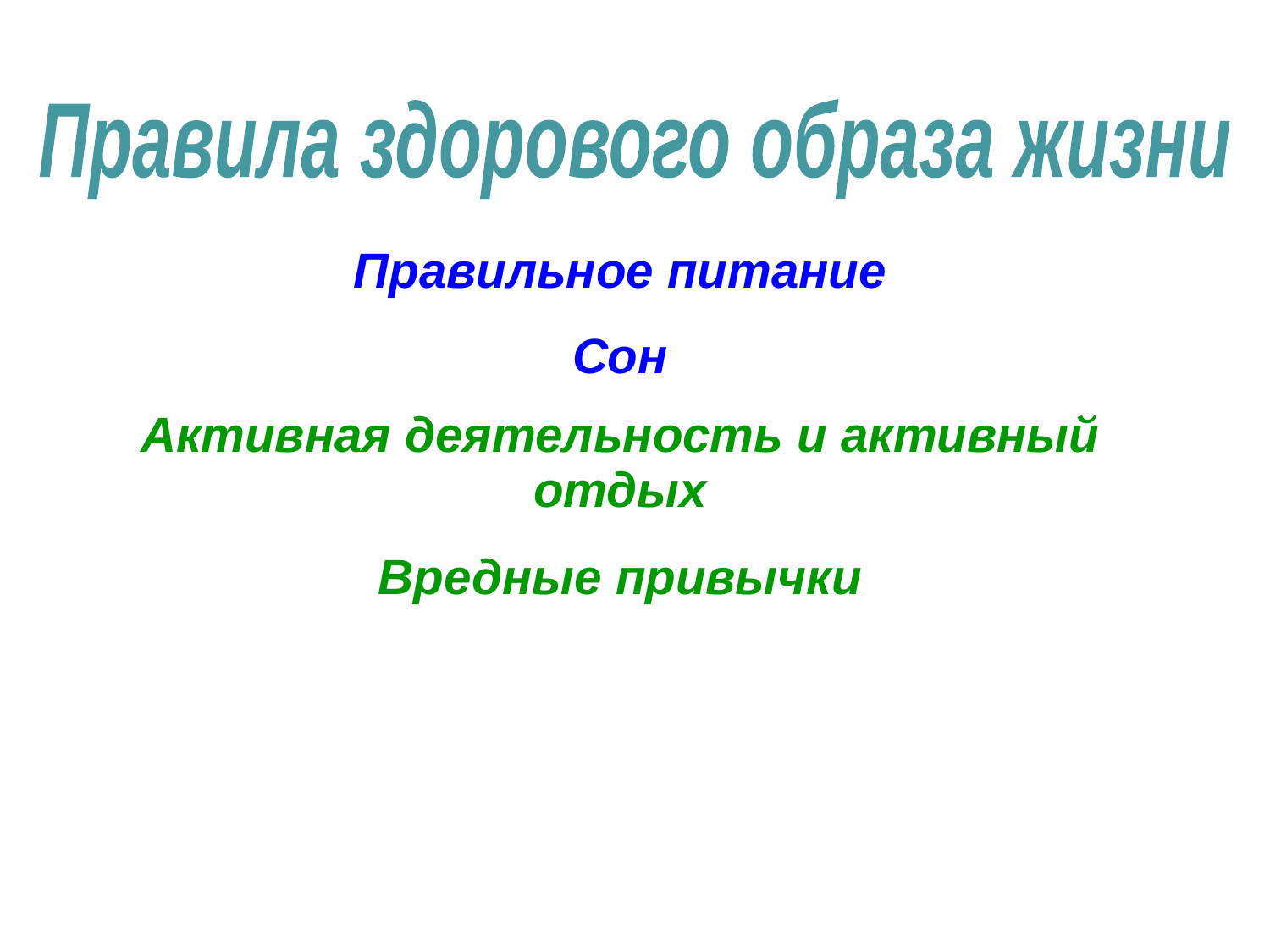

Правила здорового образа жизни
| Правильное питание |
| --- |
| Сон |
| Активная деятельность и активный отдых |
| Вредные привычки |